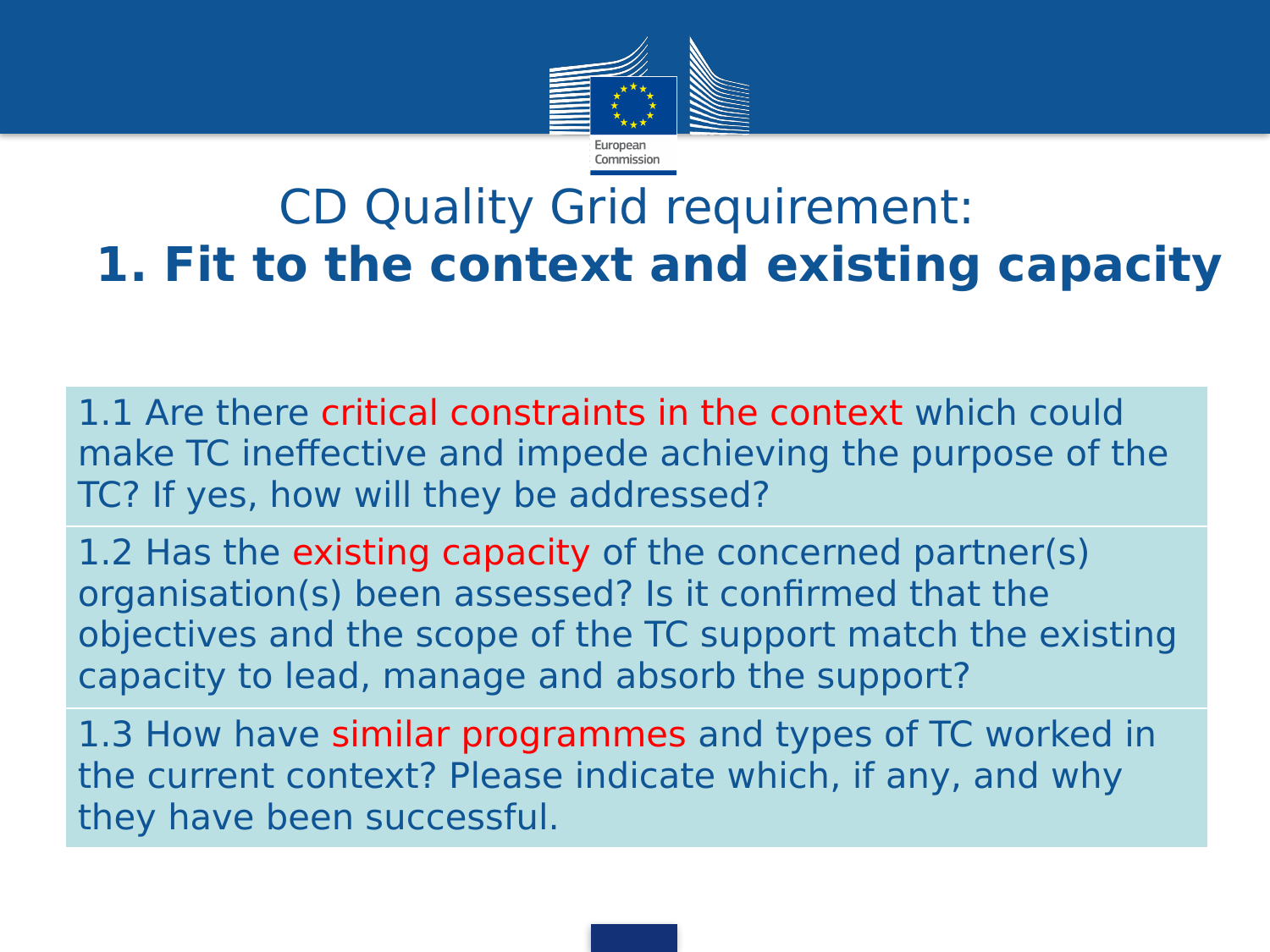

# CD Quality Grid requirement: 1. Fit to the context and existing capacity
| 1.1 Are there critical constraints in the context which could make TC ineffective and impede achieving the purpose of the TC? If yes, how will they be addressed? |
| --- |
| 1.2 Has the existing capacity of the concerned partner(s) organisation(s) been assessed? Is it confirmed that the objectives and the scope of the TC support match the existing capacity to lead, manage and absorb the support? |
| 1.3 How have similar programmes and types of TC worked in the current context? Please indicate which, if any, and why they have been successful. |